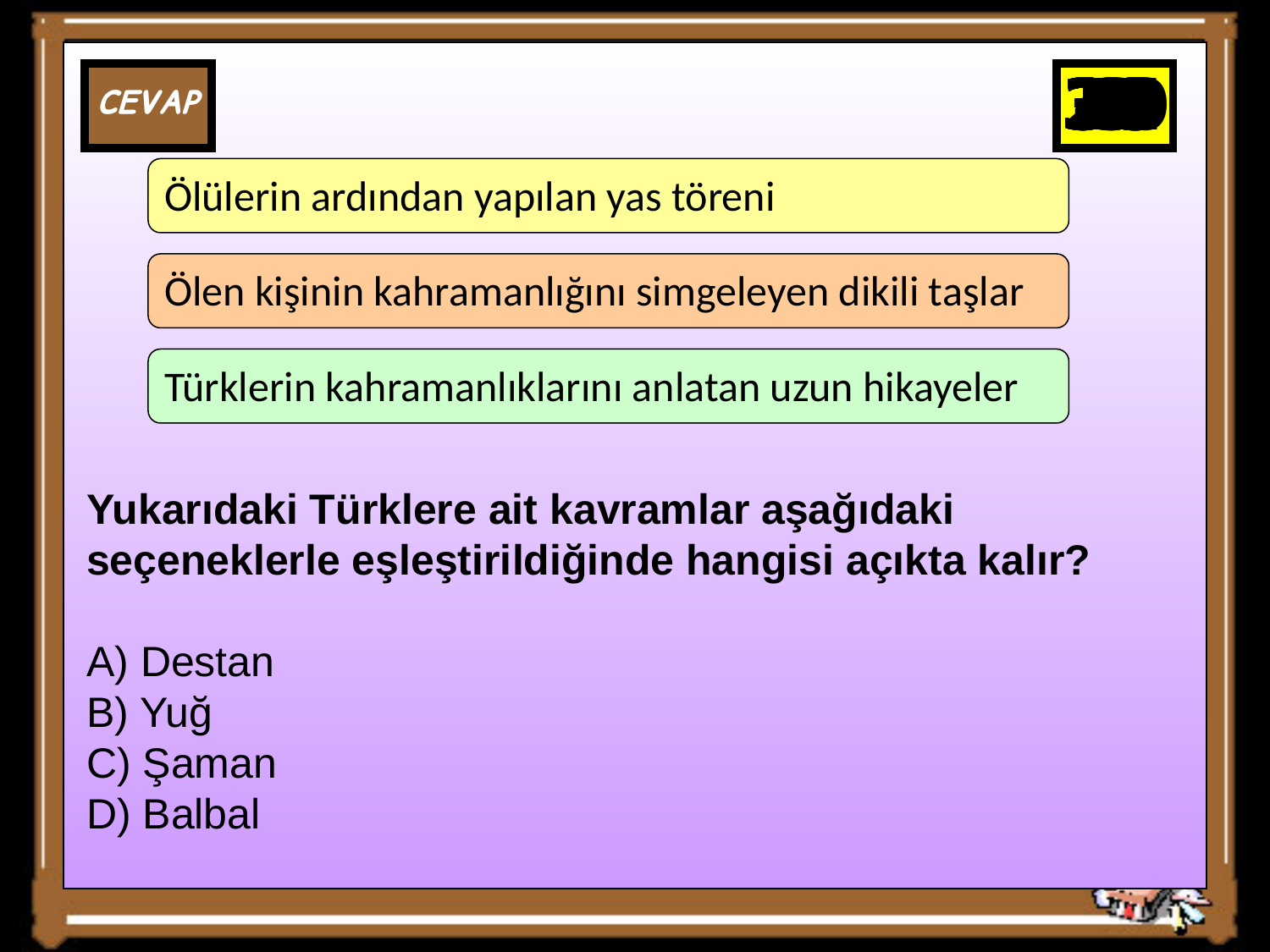

34
35
36
38
25
31
32
33
37
39
0
30
29
28
27
26
24
23
22
21
20
19
18
17
16
15
14
13
12
11
10
9
8
7
6
5
4
3
2
1
40

CEVAP
Ölülerin ardından yapılan yas töreni
Ölen kişinin kahramanlığını simgeleyen dikili taşlar
Türklerin kahramanlıklarını anlatan uzun hikayeler
Yukarıdaki Türklere ait kavramlar aşağıdaki seçeneklerle eşleştirildiğinde hangisi açıkta kalır?

A) Destan
B) Yuğ
C) Şaman
D) Balbal